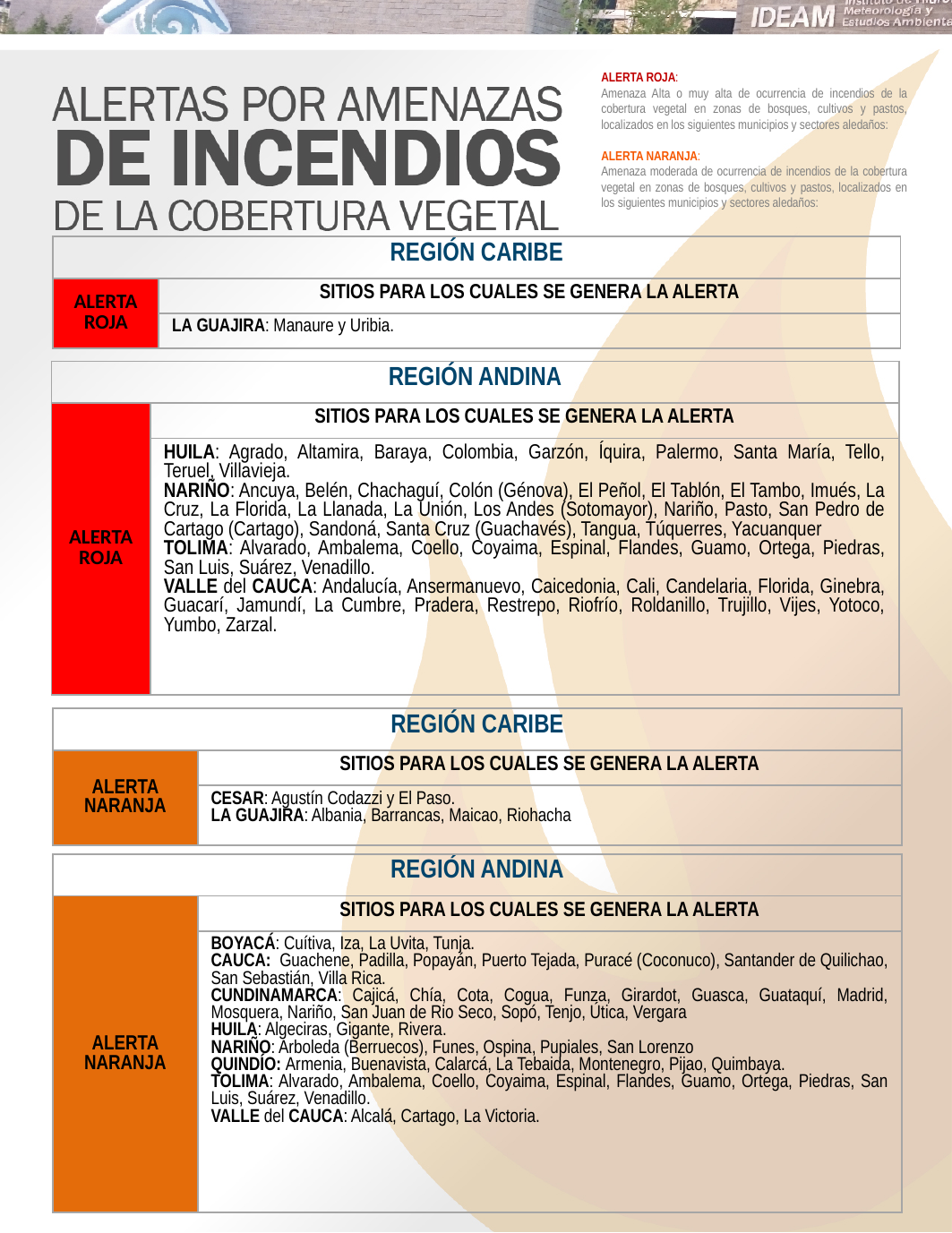

ALERTA ROJA:
Amenaza Alta o muy alta de ocurrencia de incendios de la cobertura vegetal en zonas de bosques, cultivos y pastos, localizados en los siguientes municipios y sectores aledaños:

ALERTA NARANJA:
Amenaza moderada de ocurrencia de incendios de la cobertura vegetal en zonas de bosques, cultivos y pastos, localizados en los siguientes municipios y sectores aledaños:
| REGIÓN CARIBE |  |
| --- | --- |
| ALERTA ROJA | SITIOS PARA LOS CUALES SE GENERA LA ALERTA |
|  | LA GUAJIRA: Manaure y Uribia. |
| REGIÓN ANDINA |  |
| --- | --- |
| ALERTA ROJA | SITIOS PARA LOS CUALES SE GENERA LA ALERTA |
|  | HUILA: Agrado, Altamira, Baraya, Colombia, Garzón, Íquira, Palermo, Santa María, Tello, Teruel, Villavieja. NARIÑO: Ancuya, Belén, Chachaguí, Colón (Génova), El Peñol, El Tablón, El Tambo, Imués, La Cruz, La Florida, La Llanada, La Unión, Los Andes (Sotomayor), Nariño, Pasto, San Pedro de Cartago (Cartago), Sandoná, Santa Cruz (Guachavés), Tangua, Túquerres, Yacuanquer TOLIMA: Alvarado, Ambalema, Coello, Coyaima, Espinal, Flandes, Guamo, Ortega, Piedras, San Luis, Suárez, Venadillo. VALLE del CAUCA: Andalucía, Ansermanuevo, Caicedonia, Cali, Candelaria, Florida, Ginebra, Guacarí, Jamundí, La Cumbre, Pradera, Restrepo, Riofrío, Roldanillo, Trujillo, Vijes, Yotoco, Yumbo, Zarzal. |
| REGIÓN CARIBE |  |
| --- | --- |
| ALERTA NARANJA | SITIOS PARA LOS CUALES SE GENERA LA ALERTA |
|  | CESAR: Agustín Codazzi y El Paso. LA GUAJIRA: Albania, Barrancas, Maicao, Riohacha |
| REGIÓN ANDINA |  |
| --- | --- |
| ALERTA NARANJA | SITIOS PARA LOS CUALES SE GENERA LA ALERTA |
|  | BOYACÁ: Cuítiva, Iza, La Uvita, Tunja. CAUCA: Guachene, Padilla, Popayán, Puerto Tejada, Puracé (Coconuco), Santander de Quilichao, San Sebastián, Villa Rica. CUNDINAMARCA: Cajicá, Chía, Cota, Cogua, Funza, Girardot, Guasca, Guataquí, Madrid, Mosquera, Nariño, San Juan de Rio Seco, Sopó, Tenjo, Útica, Vergara HUILA: Algeciras, Gigante, Rivera. NARIÑO: Arboleda (Berruecos), Funes, Ospina, Pupiales, San Lorenzo QUINDÍO: Armenia, Buenavista, Calarcá, La Tebaida, Montenegro, Pijao, Quimbaya. TOLIMA: Alvarado, Ambalema, Coello, Coyaima, Espinal, Flandes, Guamo, Ortega, Piedras, San Luis, Suárez, Venadillo. VALLE del CAUCA: Alcalá, Cartago, La Victoria. |